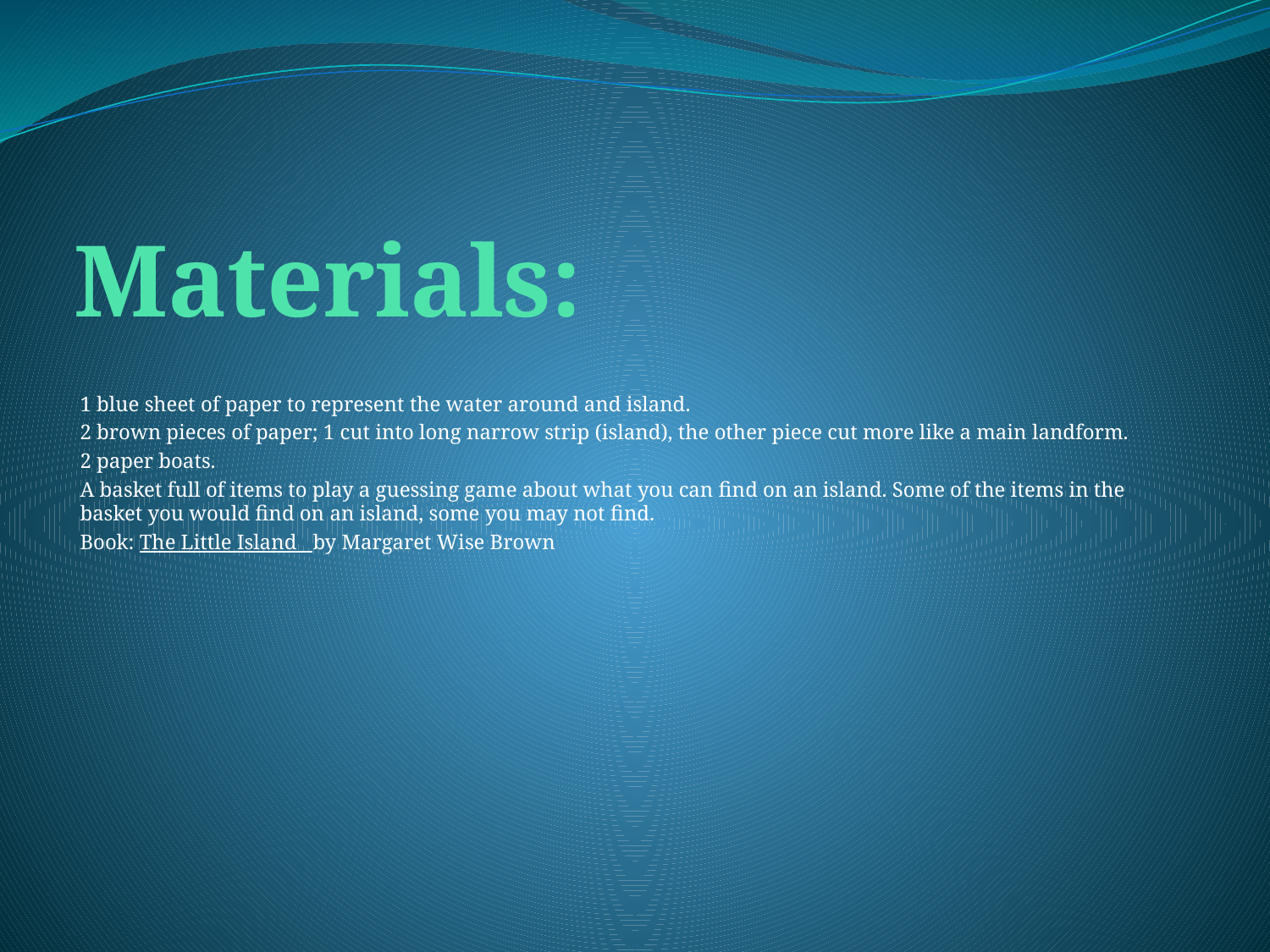

# Materials:

1 blue sheet of paper to represent the water around and island.
2 brown pieces of paper; 1 cut into long narrow strip (island), the other piece cut more like a main landform.
2 paper boats.
A basket full of items to play a guessing game about what you can find on an island. Some of the items in the basket you would find on an island, some you may not find.
Book: The Little Island   by Margaret Wise Brown